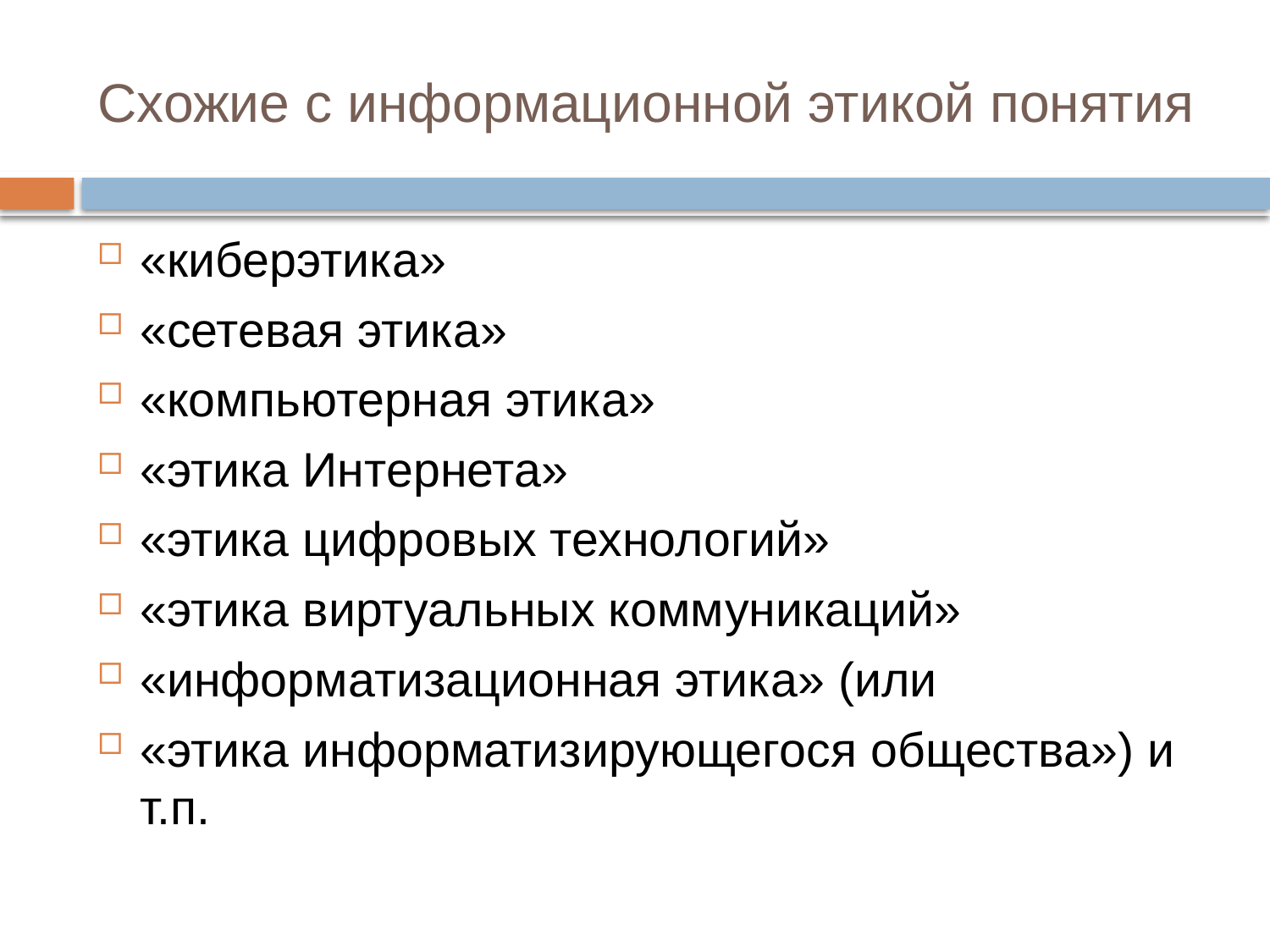

# Схожие с информационной этикой понятия
«киберэтика»
«сетевая этика»
«компьютерная этика»
«этика Интернета»
«этика цифровых технологий»
«этика виртуальных коммуникаций»
«информатизационная этика» (или
«этика информатизирующегося общества») и т.п.